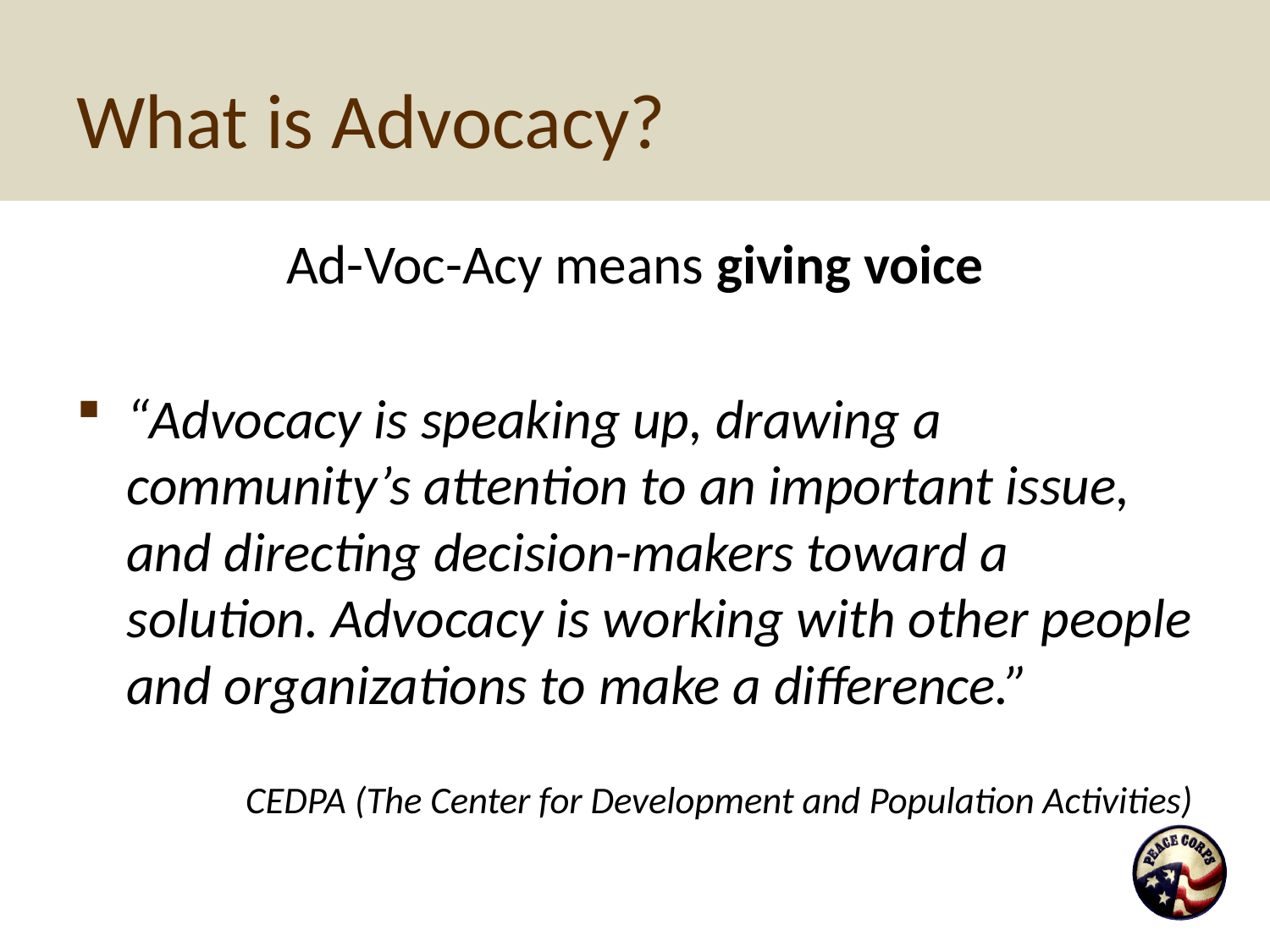

# What is Advocacy?
Ad-Voc-Acy means giving voice

“Advocacy is speaking up, drawing a community’s attention to an important issue, and directing decision-makers toward a solution. Advocacy is working with other people and organizations to make a difference.”

CEDPA (The Center for Development and Population Activities)